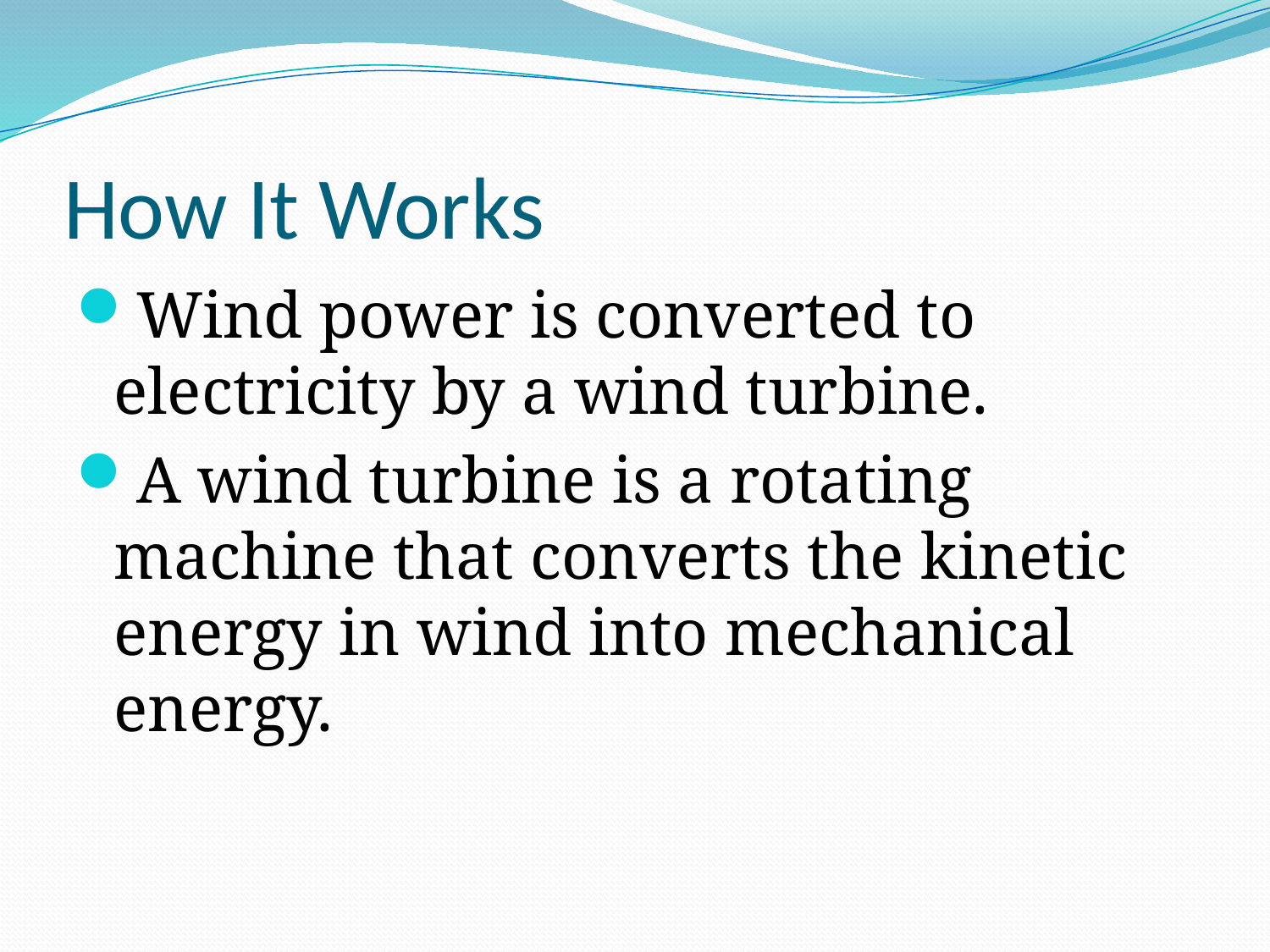

# How It Works
Wind power is converted to electricity by a wind turbine.
A wind turbine is a rotating machine that converts the kinetic energy in wind into mechanical energy.